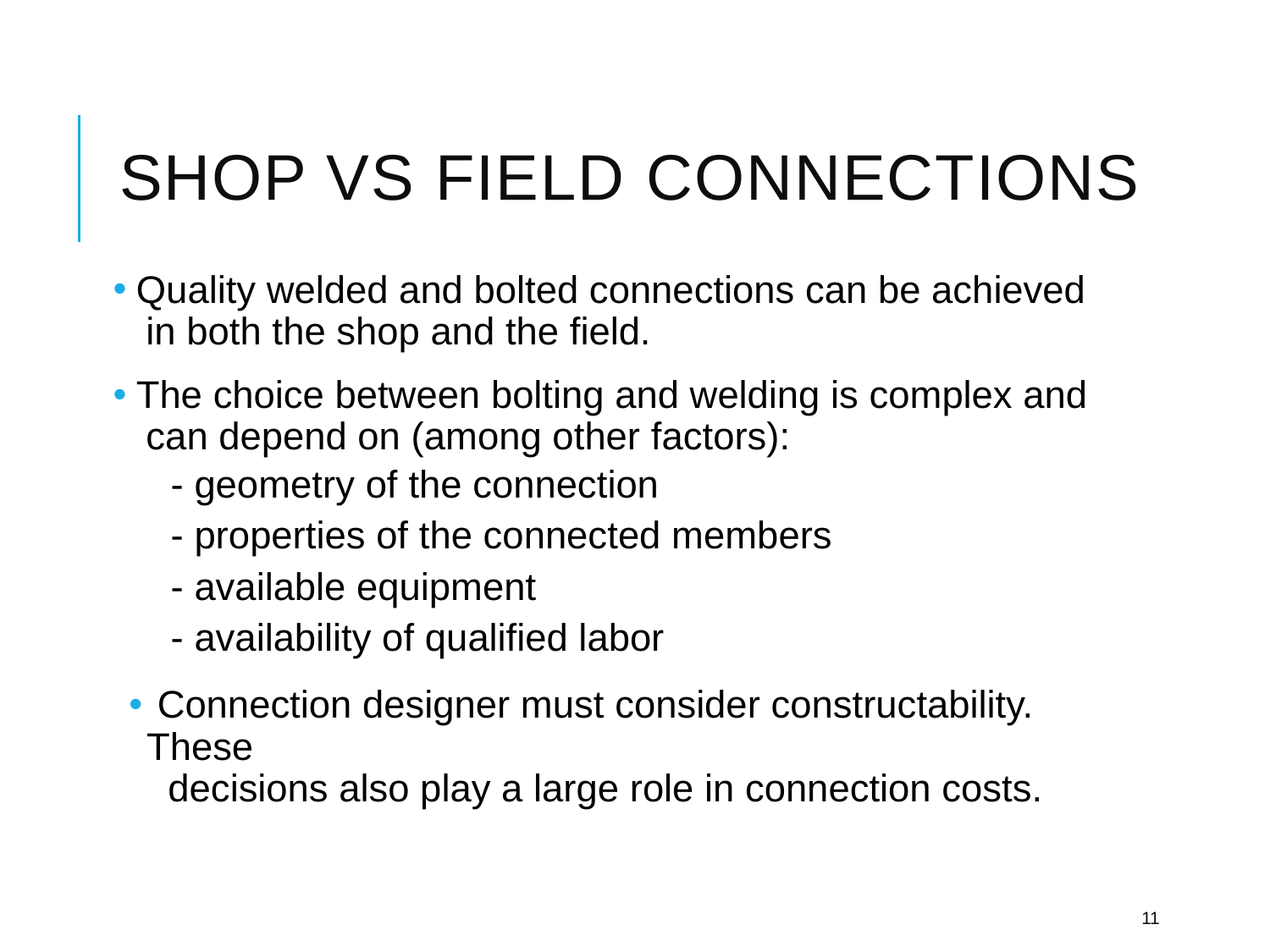

# Shop vs Field Connections
 Quality welded and bolted connections can be achieved
  in both the shop and the field.
 The choice between bolting and welding is complex and
  can depend on (among other factors):
- geometry of the connection
- properties of the connected members
- available equipment
- availability of qualified labor
 Connection designer must consider constructability. These
  decisions also play a large role in connection costs.

11